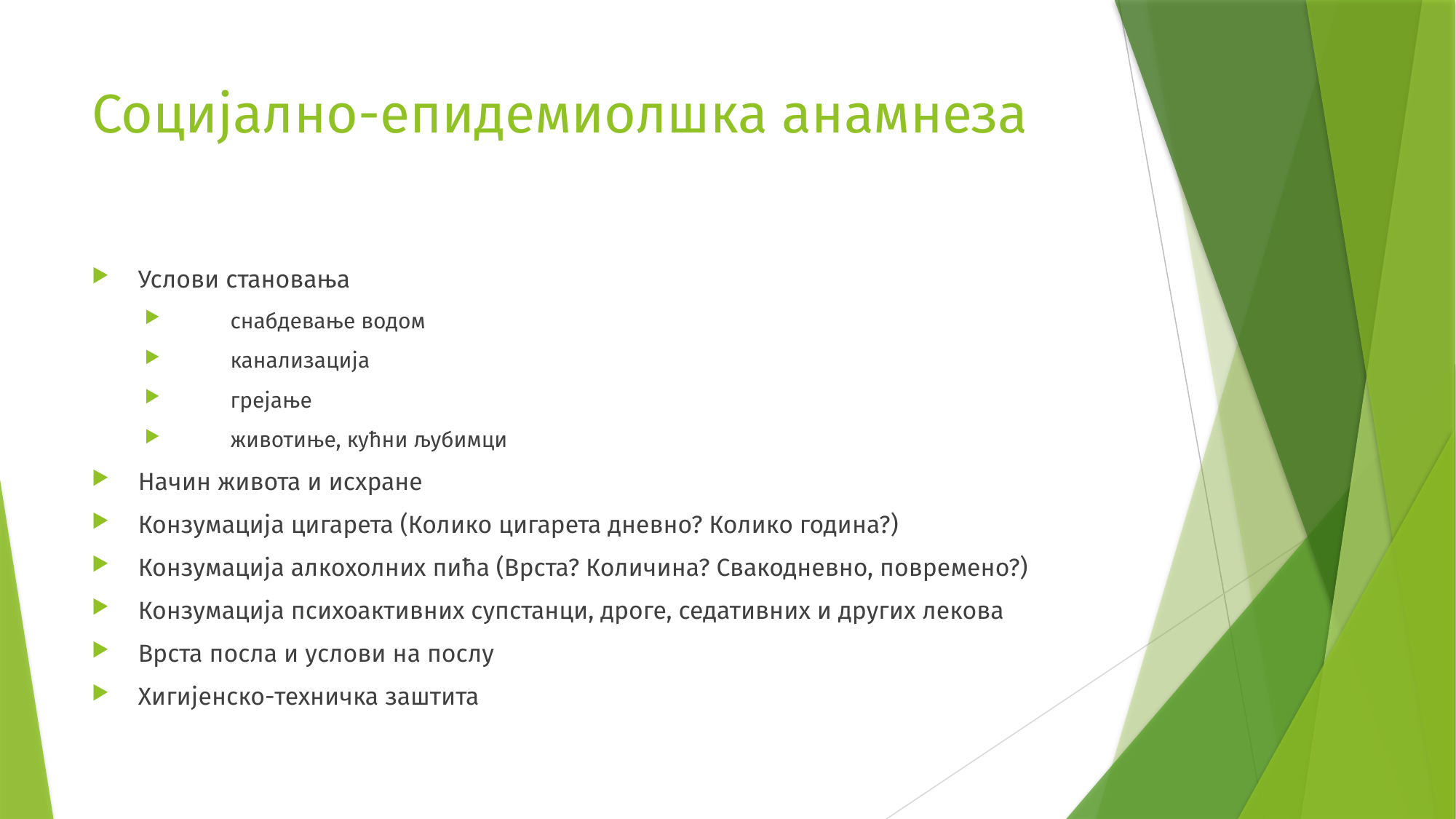

# Социјално-епидемиолшка анамнеза
 Услови становања
         снабдевање водом
         канализација
         грејање
         животиње, кућни љубимци
 Начин живота и исхране
 Конзумација цигарета (Колико цигарета дневно? Колико година?)
 Конзумација алкохолних пића (Врста? Количина? Свакодневно, повремено?)
 Конзумација психоактивних супстанци, дроге, седативних и других лекова
 Врста посла и услови на послу
 Хигијенско-техничка заштита